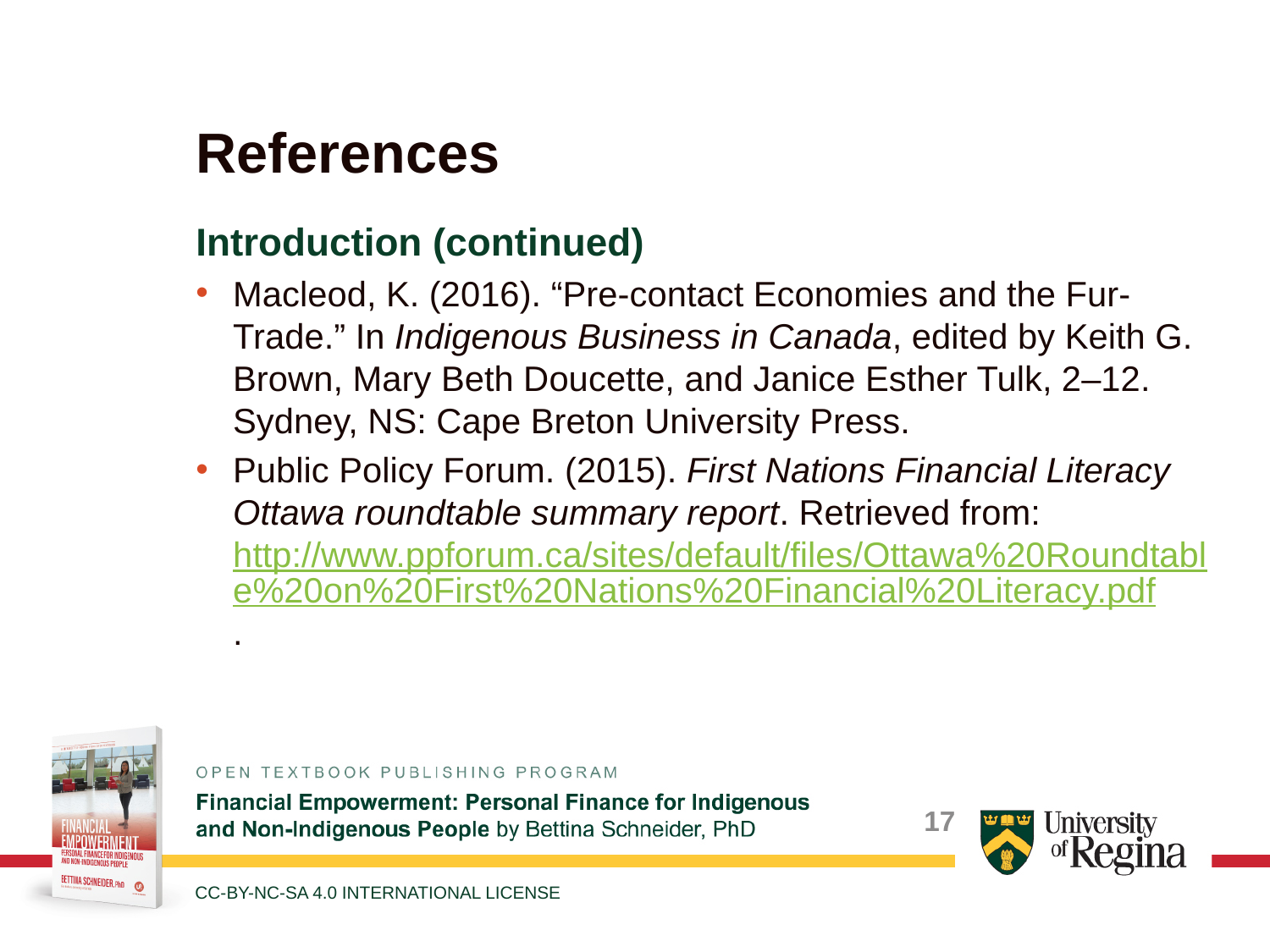

# References
Introduction (continued)
Macleod, K. (2016). “Pre-contact Economies and the Fur-Trade.” In Indigenous Business in Canada, edited by Keith G. Brown, Mary Beth Doucette, and Janice Esther Tulk, 2–12. Sydney, NS: Cape Breton University Press.
Public Policy Forum. (2015). First Nations Financial Literacy Ottawa roundtable summary report. Retrieved from: http://www.ppforum.ca/sites/default/files/Ottawa%20Roundtable%20on%20First%20Nations%20Financial%20Literacy.pdf.

17
CC-BY-NC-SA 4.0 INTERNATIONAL LICENSE